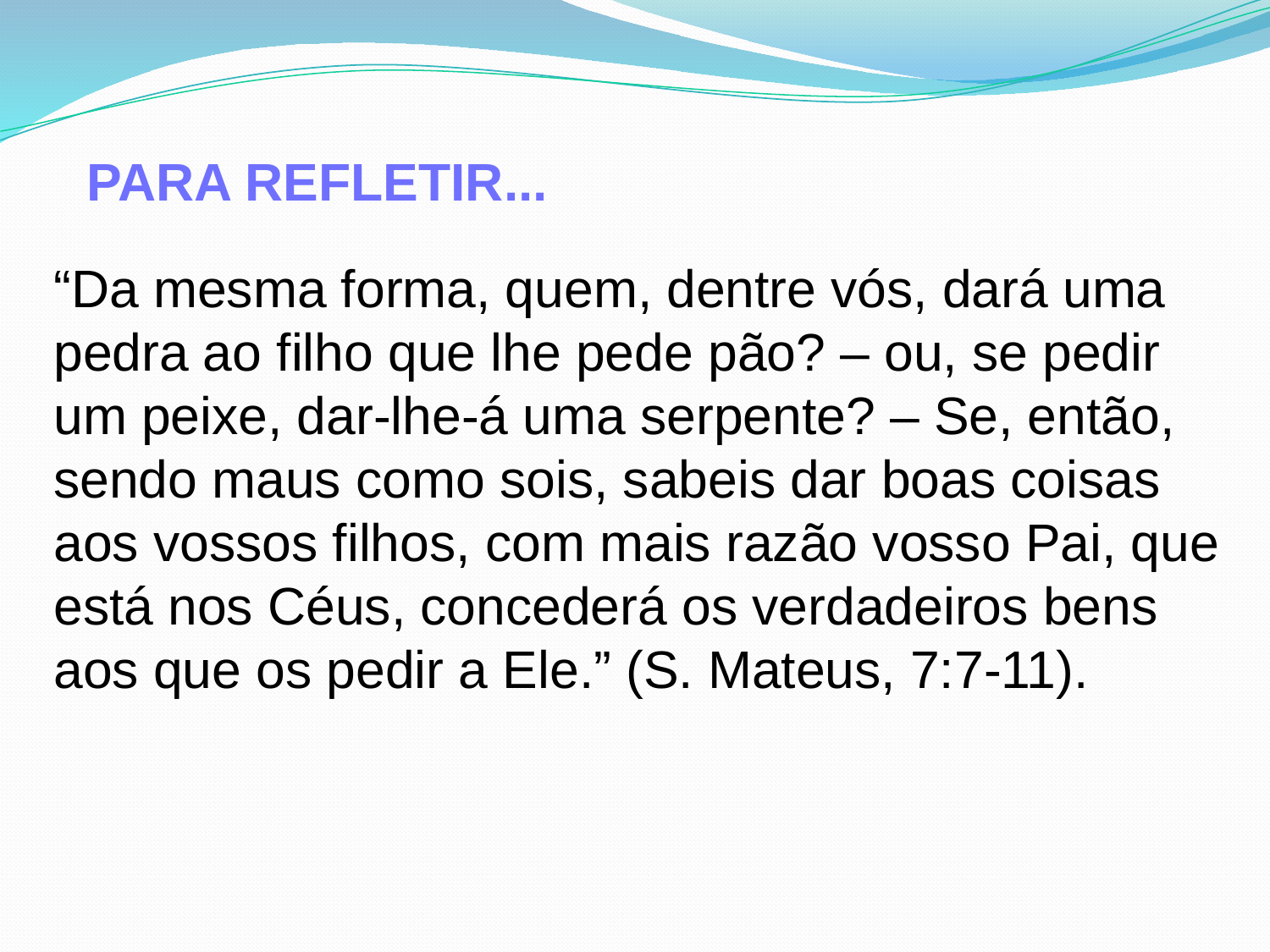

PARA REFLETIR...

“Da mesma forma, quem, dentre vós, dará uma pedra ao filho que lhe pede pão? – ou, se pedir um peixe, dar-lhe-á uma serpente? – Se, então, sendo maus como sois, sabeis dar boas coisas aos vossos filhos, com mais razão vosso Pai, que está nos Céus, concederá os verdadeiros bens aos que os pedir a Ele.” (S. Mateus, 7:7-11).